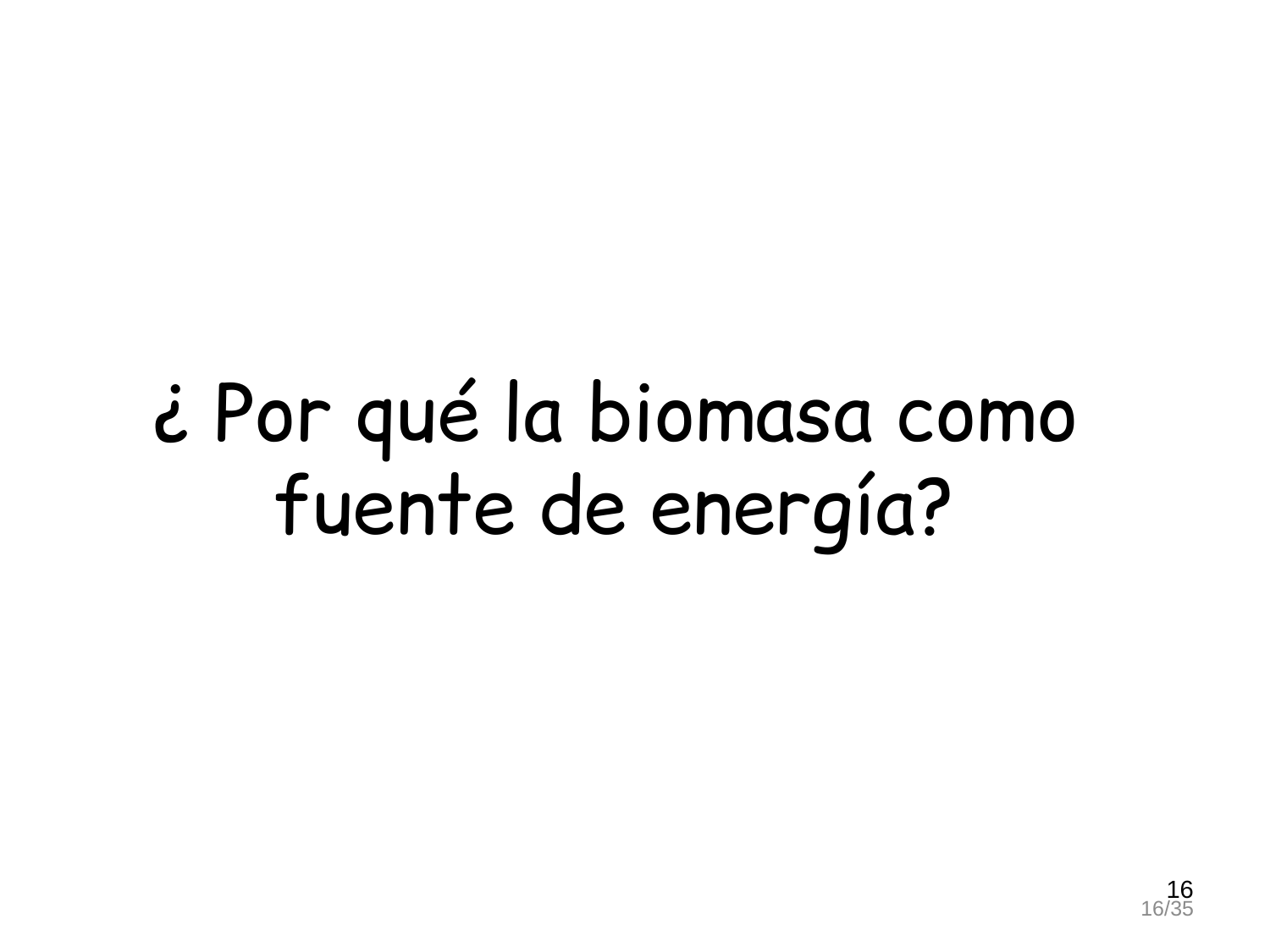

¿ Por qué la biomasa como fuente de energía?
16
16/35